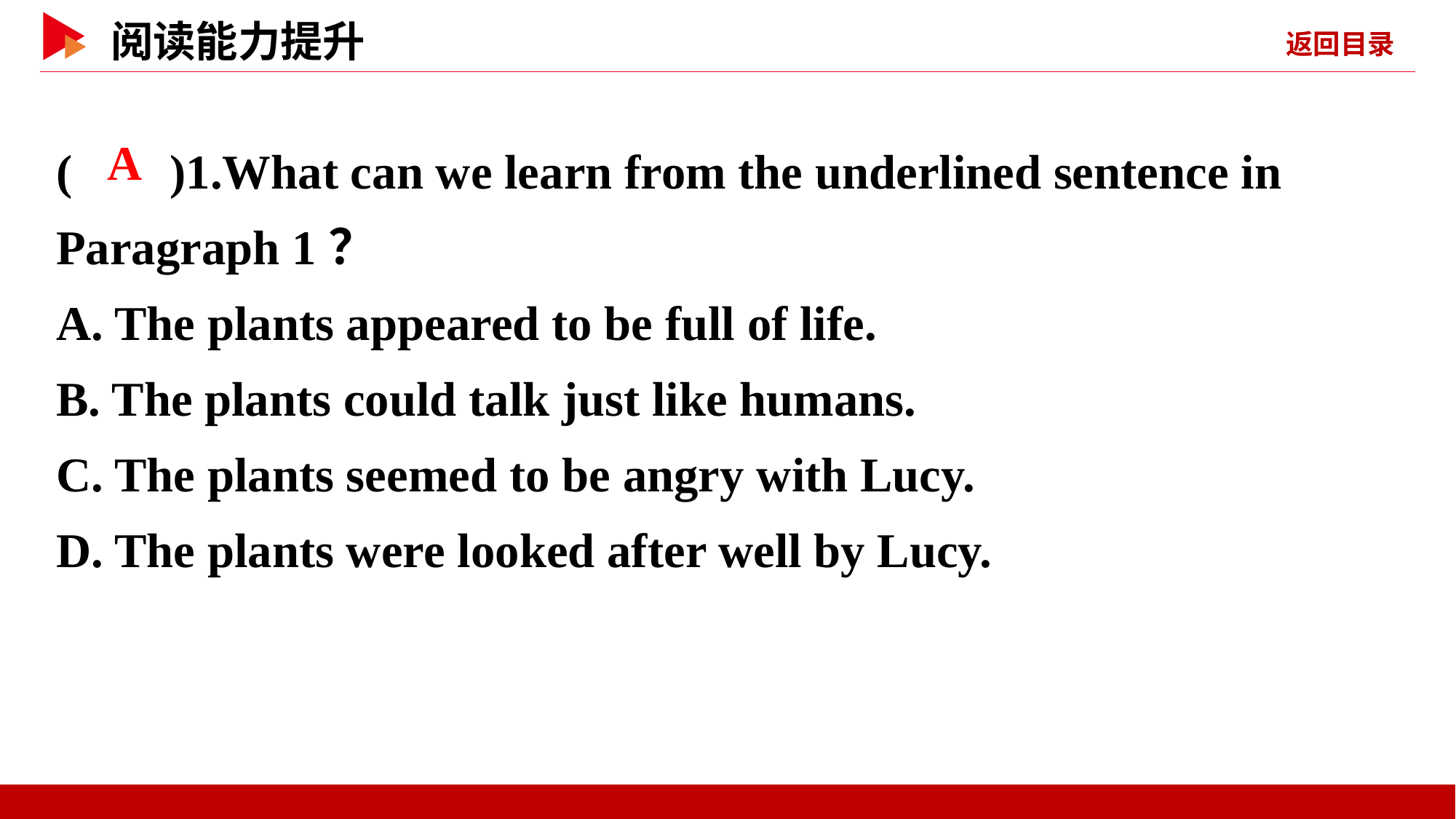

(        )1.What can we learn from the underlined sentence in Paragraph 1？
A. The plants appeared to be full of life.
B. The plants could talk just like humans.
C. The plants seemed to be angry with Lucy.
D. The plants were looked after well by Lucy.
   A